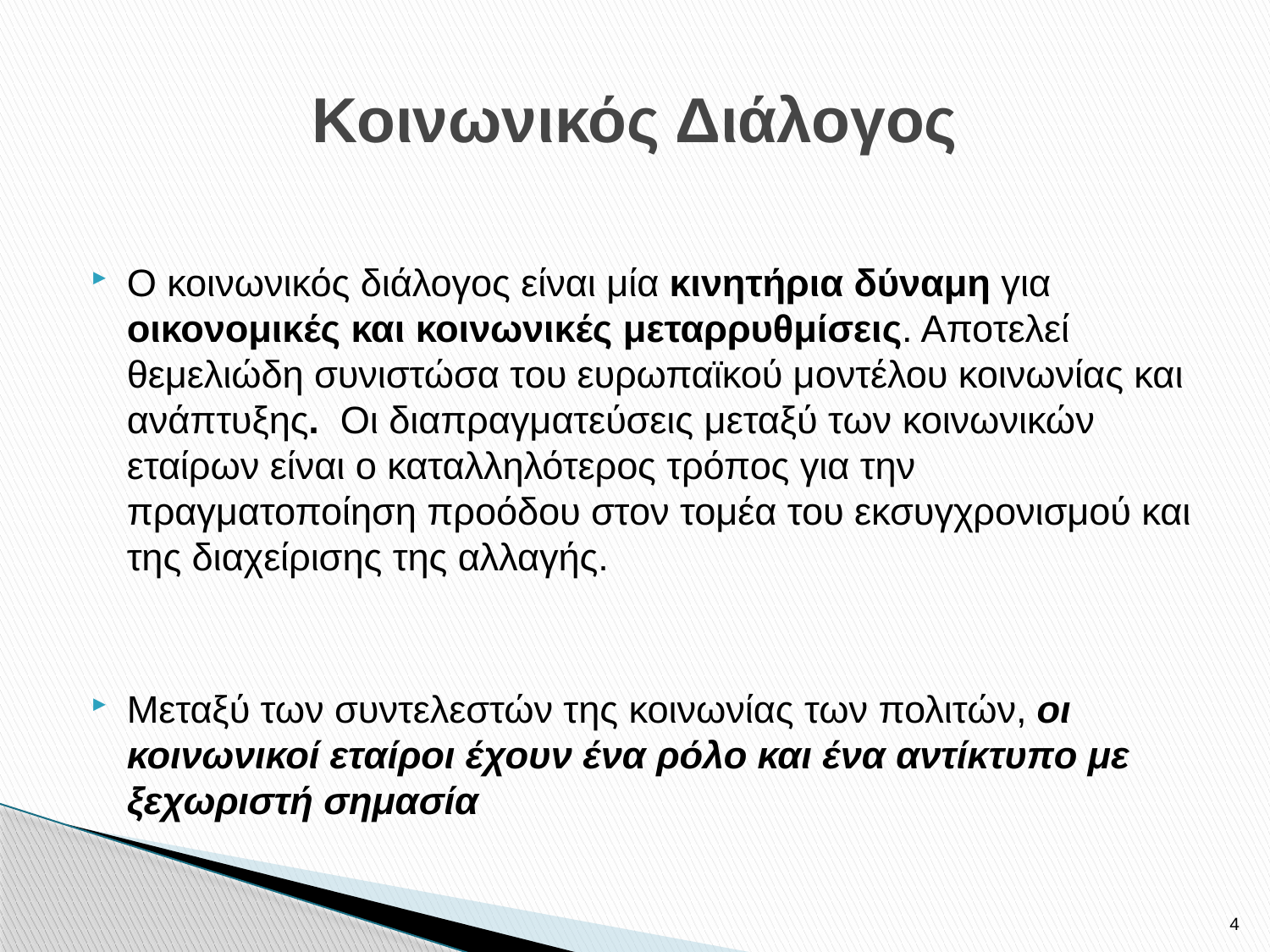

# Κοινωνικός Διάλογος

Ο κοινωνικός διάλογος είναι μία κινητήρια δύναμη για οικονομικές και κοινωνικές μεταρρυθμίσεις. Αποτελεί θεμελιώδη συνιστώσα του ευρωπαϊκού μοντέλου κοινωνίας και ανάπτυξης.  Οι διαπραγματεύσεις μεταξύ των κοινωνικών εταίρων είναι ο καταλληλότερος τρόπος για την πραγματοποίηση προόδου στον τομέα του εκσυγχρονισμού και της διαχείρισης της αλλαγής.

Μεταξύ των συντελεστών της κοινωνίας των πολιτών, οι κοινωνικοί εταίροι έχουν ένα ρόλο και ένα αντίκτυπο με ξεχωριστή σημασία

4